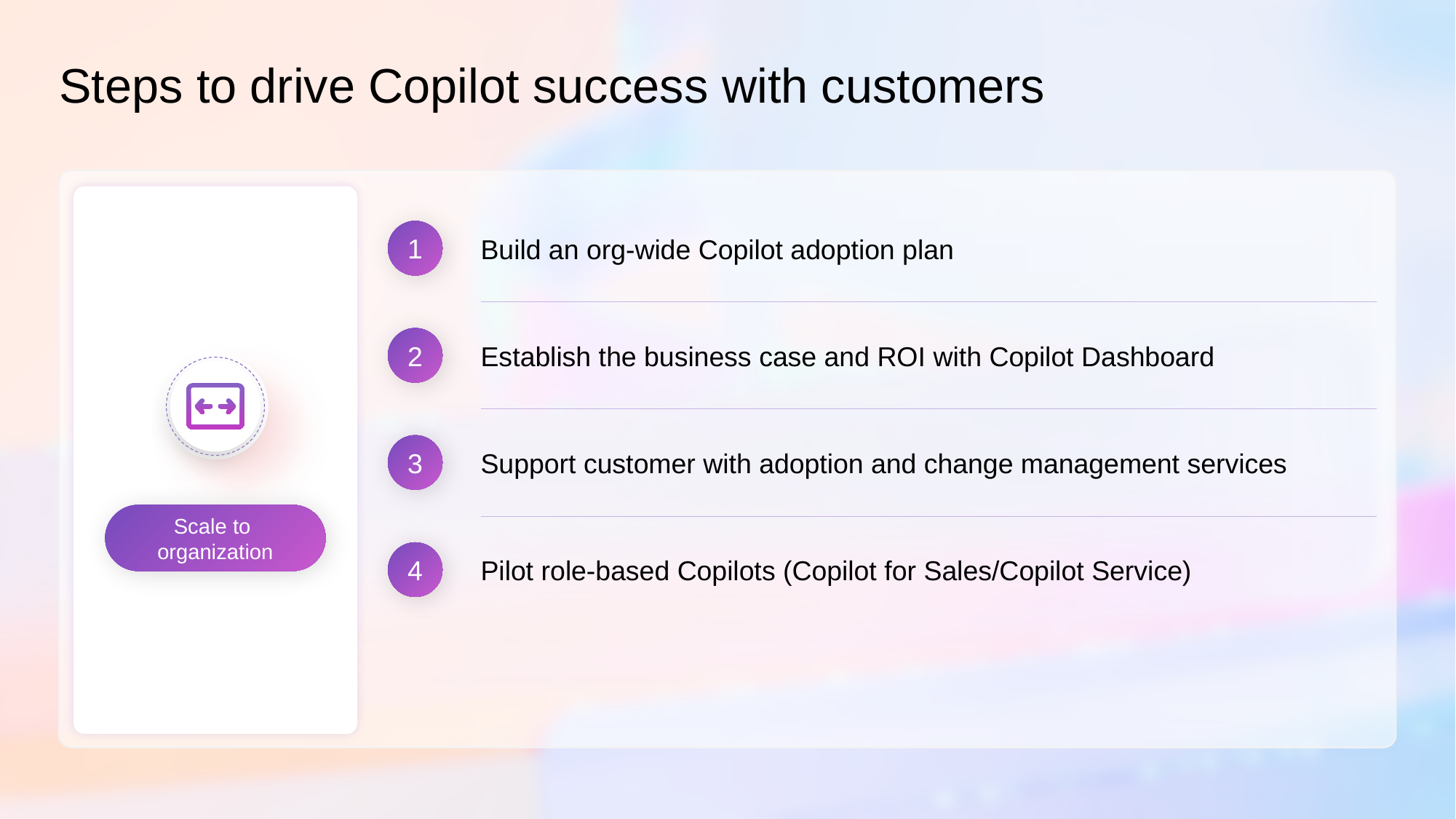

# Steps to drive Copilot success with customers

1
Build an org-wide Copilot adoption plan
2
Establish the business case and ROI with Copilot Dashboard

3
Support customer with adoption and change management services
Scale to
organization
4
Pilot role-based Copilots (Copilot for Sales/Copilot Service)